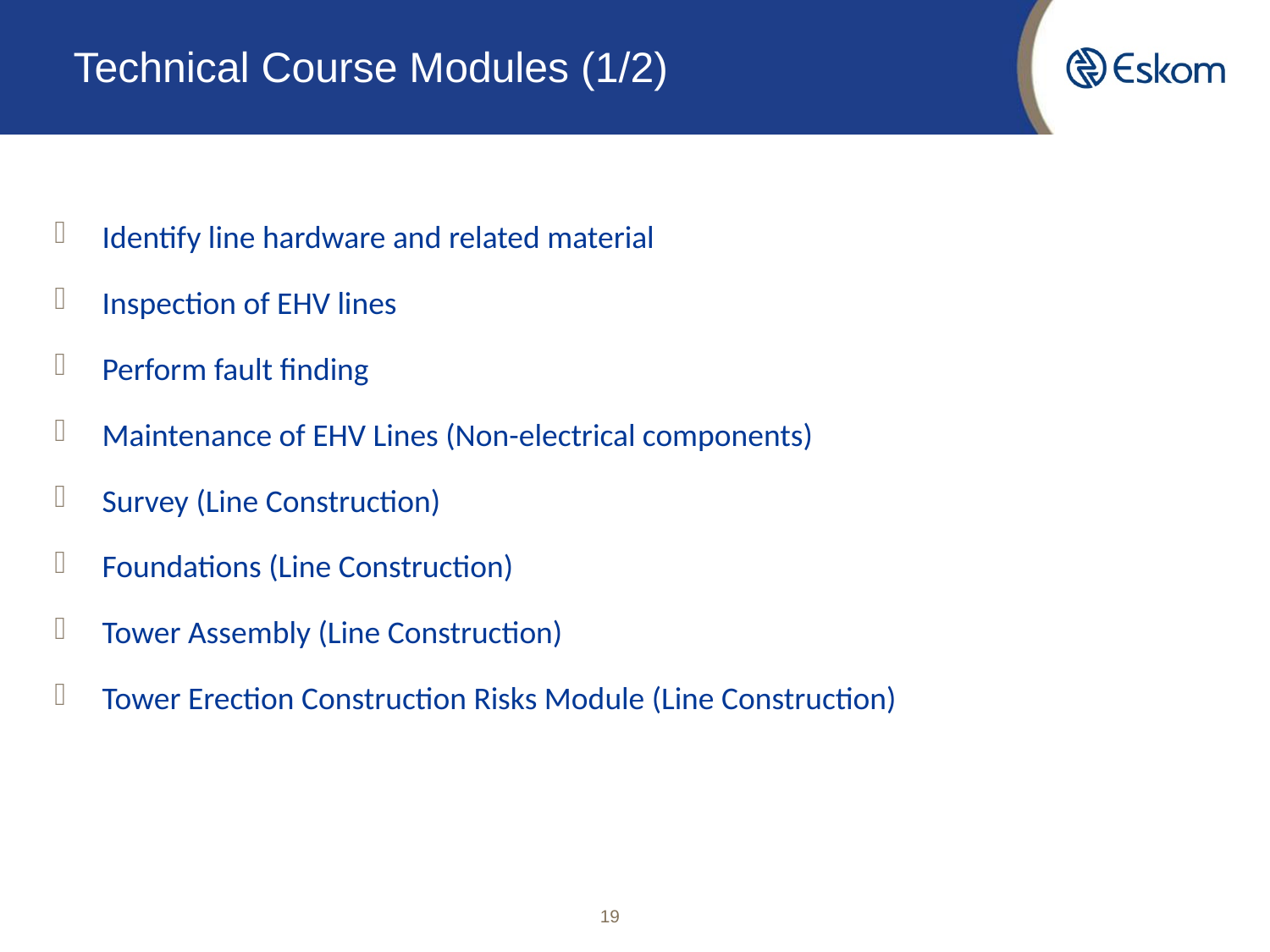

# Technical Course Modules (1/2)

Identify line hardware and related material
Inspection of EHV lines
Perform fault finding
Maintenance of EHV Lines (Non-electrical components)
Survey (Line Construction)
Foundations (Line Construction)
Tower Assembly (Line Construction)
Tower Erection Construction Risks Module (Line Construction)

19